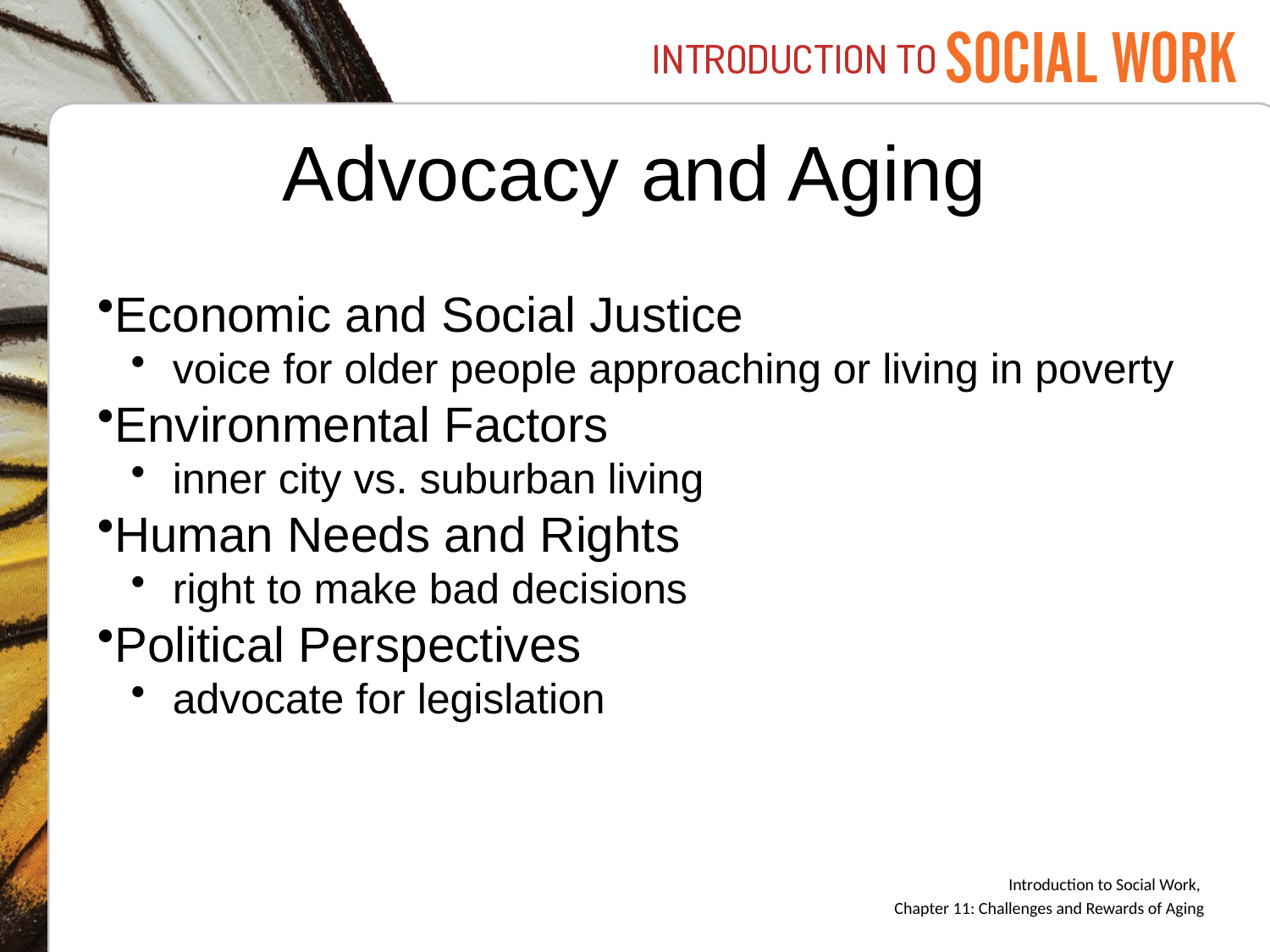

# Advocacy and Aging

Economic and Social Justice
 voice for older people approaching or living in poverty
Environmental Factors
 inner city vs. suburban living
Human Needs and Rights
 right to make bad decisions
Political Perspectives
 advocate for legislation
Introduction to Social Work,
Chapter 11: Challenges and Rewards of Aging